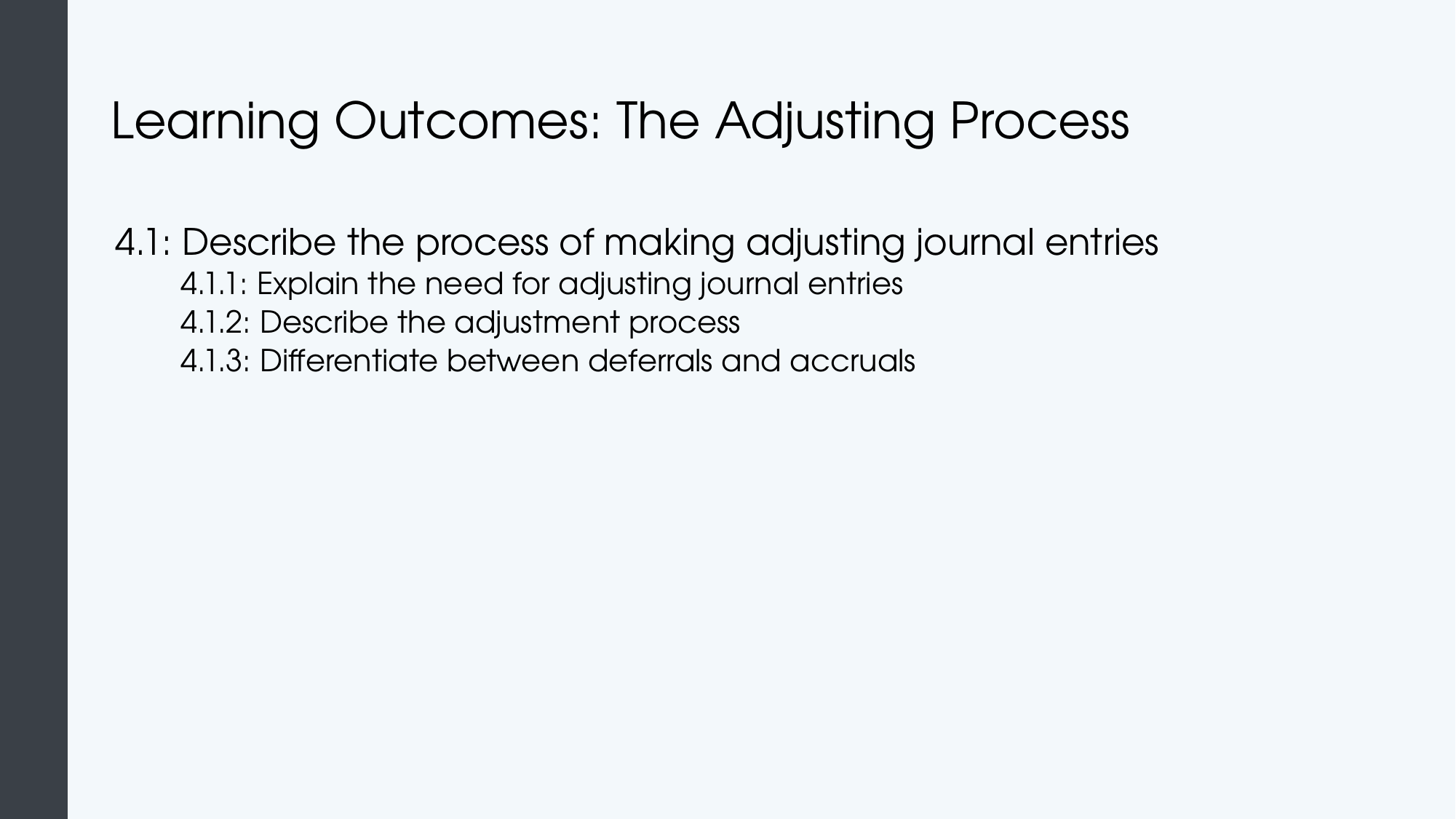

# Learning Outcomes: The Adjusting Process
4.1: Describe the process of making adjusting journal entries
4.1.1: Explain the need for adjusting journal entries
4.1.2: Describe the adjustment process
4.1.3: Differentiate between deferrals and accruals